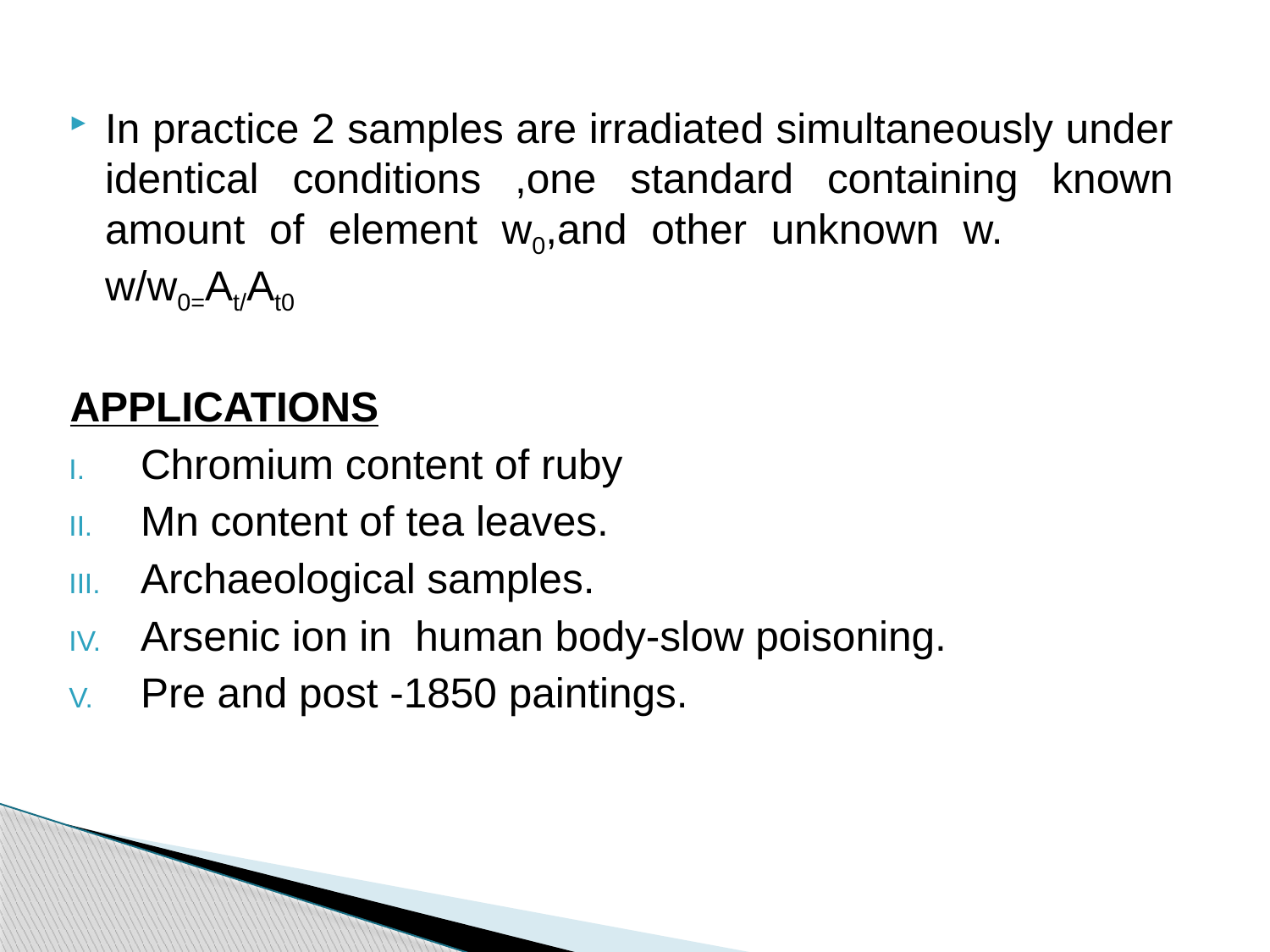

In practice 2 samples are irradiated simultaneously under identical conditions ,one standard containing known amount of element w0,and other unknown w.        w/w0=At/At0

APPLICATIONS
Chromium content of ruby
Mn content of tea leaves.
Archaeological samples.
Arsenic ion in  human body-slow poisoning.
Pre and post -1850 paintings.